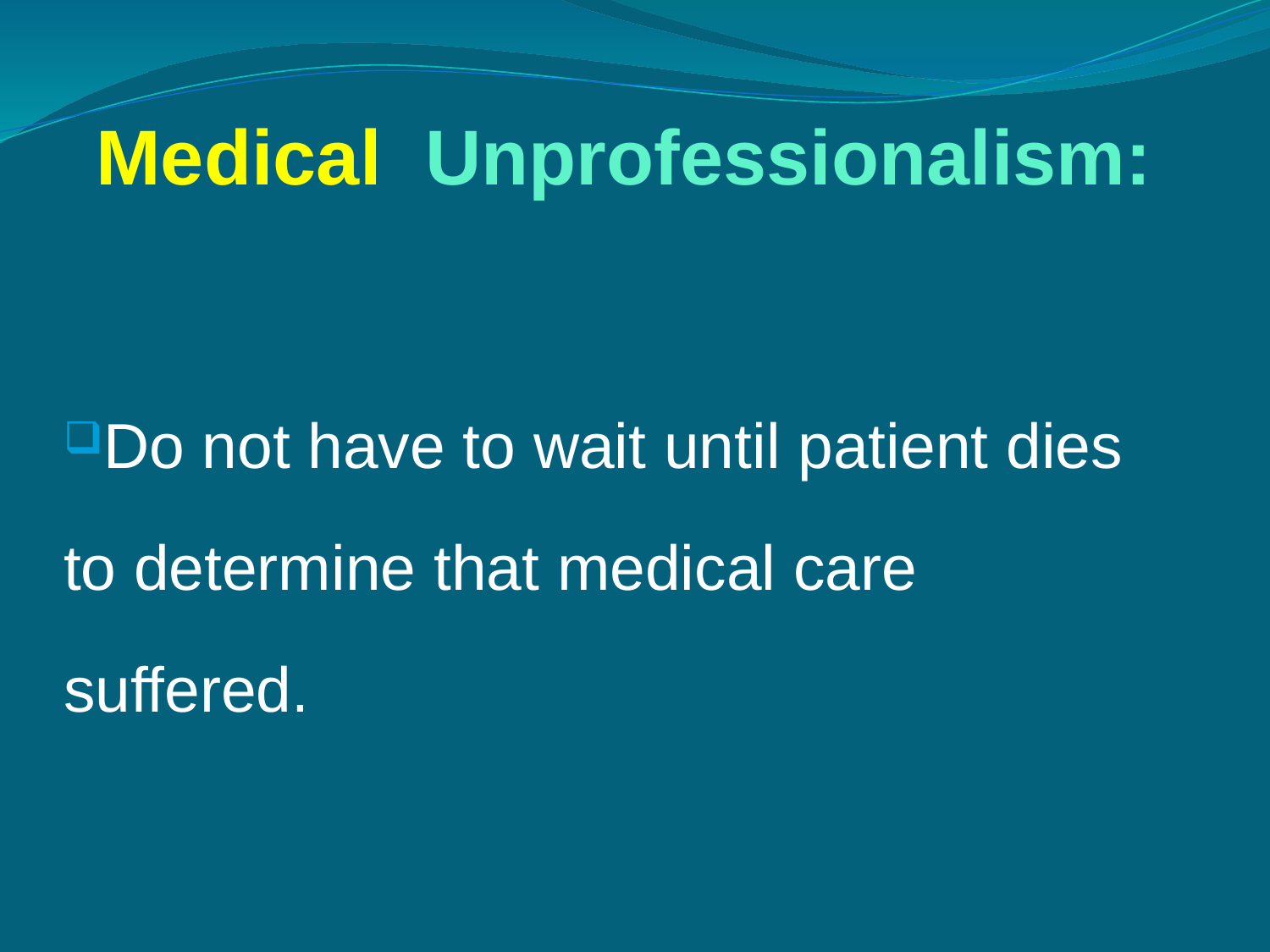

# Medical  Unprofessionalism:

Do not have to wait until patient dies to determine that medical care suffered.